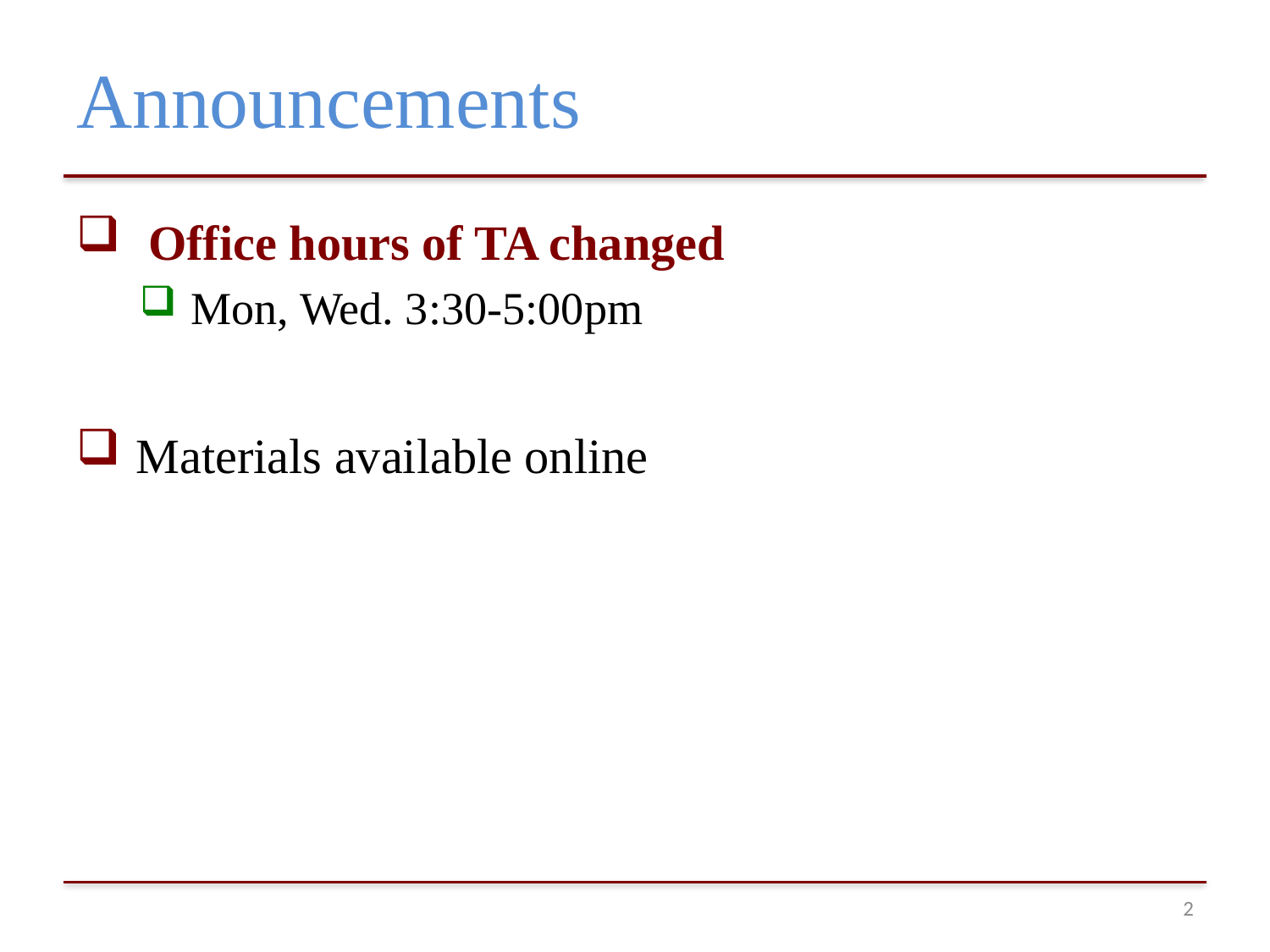

# Announcements
  Office hours of TA changed
 Mon, Wed. 3:30-5:00pm

 Materials available online

2